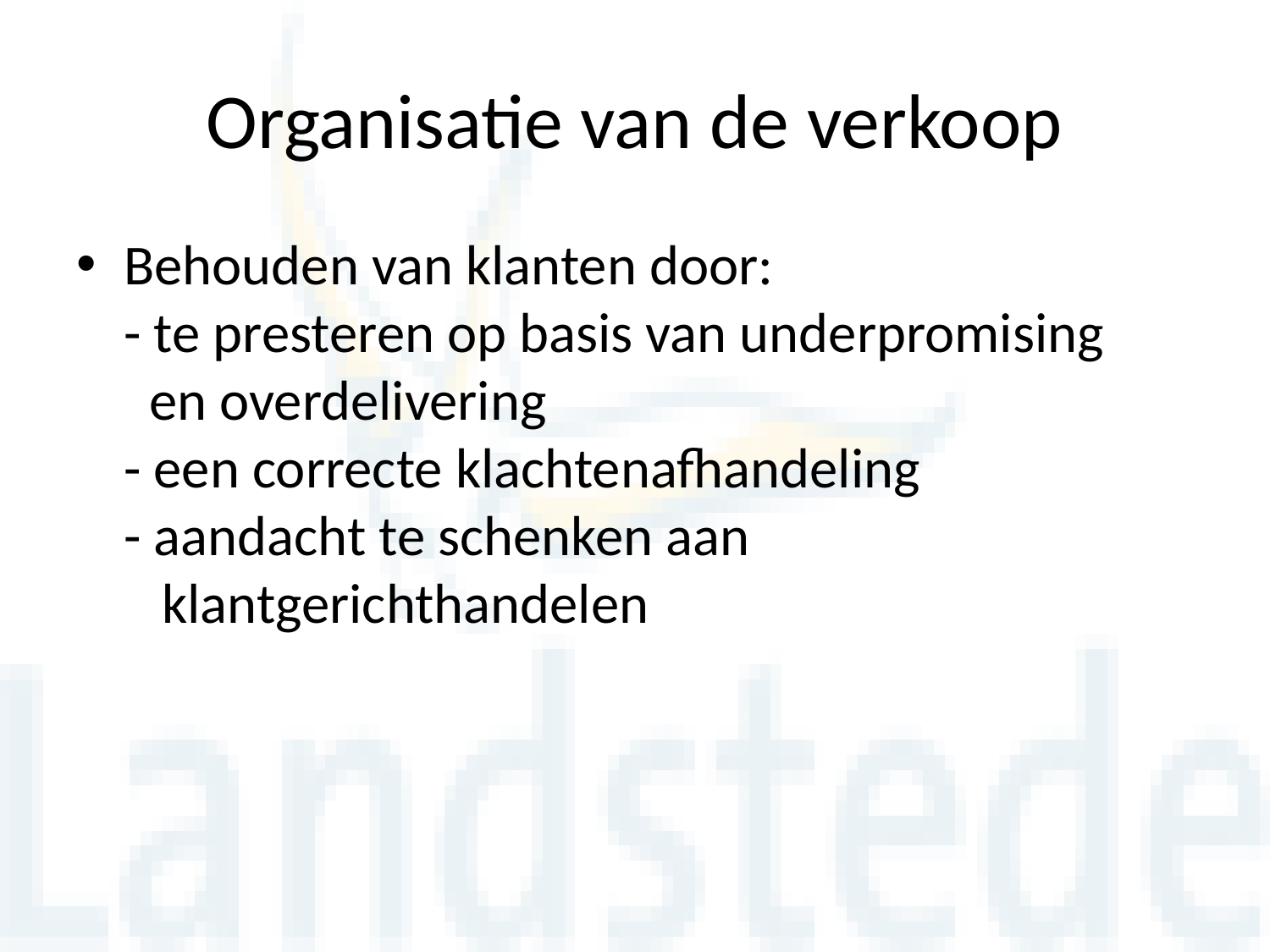

# Organisatie van de verkoop
Behouden van klanten door:
- te presteren op basis van underpromising
  en overdelivering
- een correcte klachtenafhandeling
- aandacht te schenken aan
   klantgerichthandelen